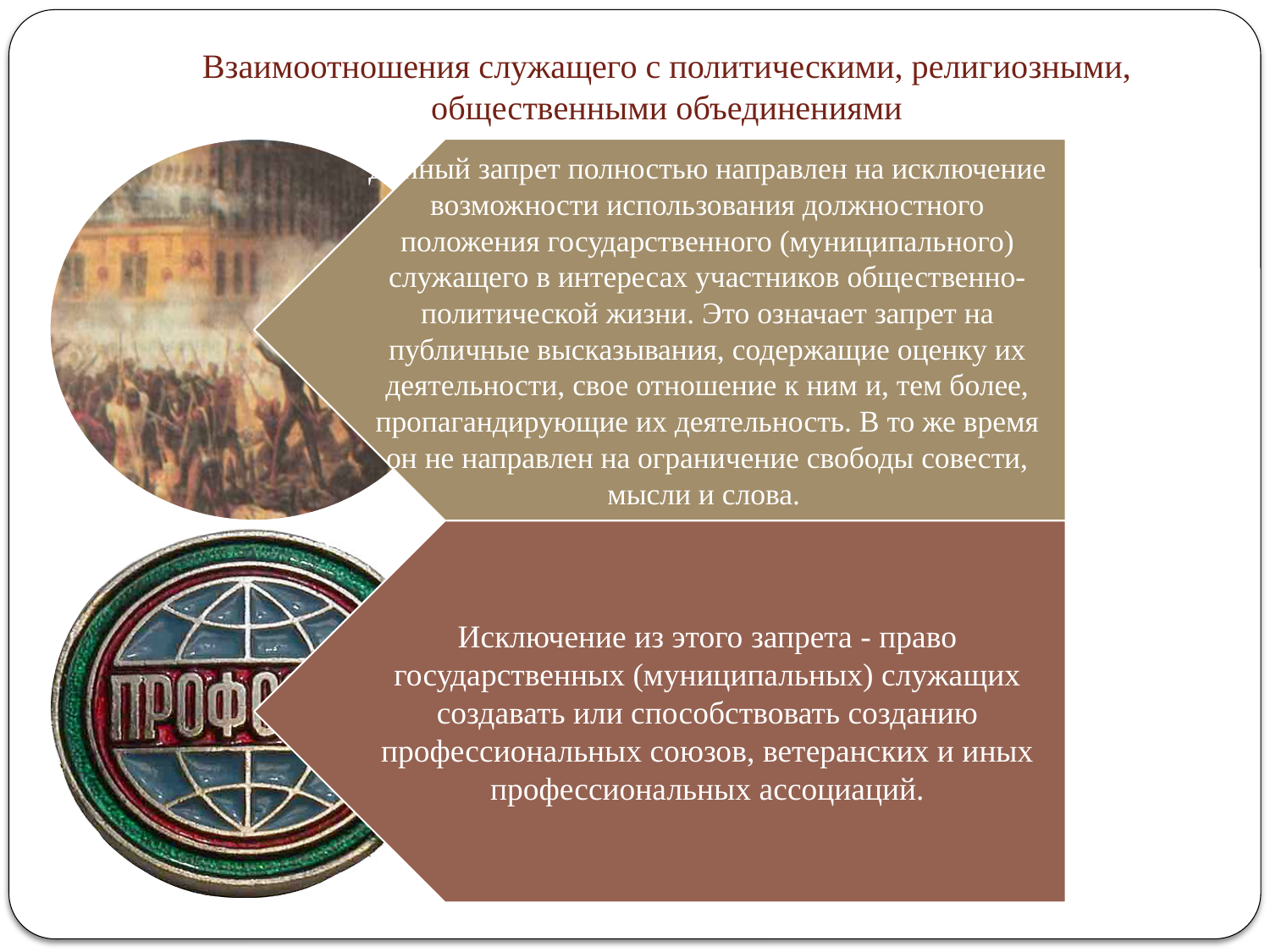

# Взаимоотношения служащего с политическими, религиозными, общественными объединениями
Данный запрет полностью направлен на исключение возможности использования должностного положения государственного (муниципального) служащего в интересах участников общественно-политической жизни. Это означает запрет на публичные высказывания, содержащие оценку их деятельности, свое отношение к ним и, тем более, пропагандирующие их деятельность. В то же время он не направлен на ограничение свободы совести, мысли и слова.
Исключение из этого запрета - право государственных (муниципальных) служащих создавать или способствовать созданию профессиональных союзов, ветеранских и иных профессиональных ассоциаций.